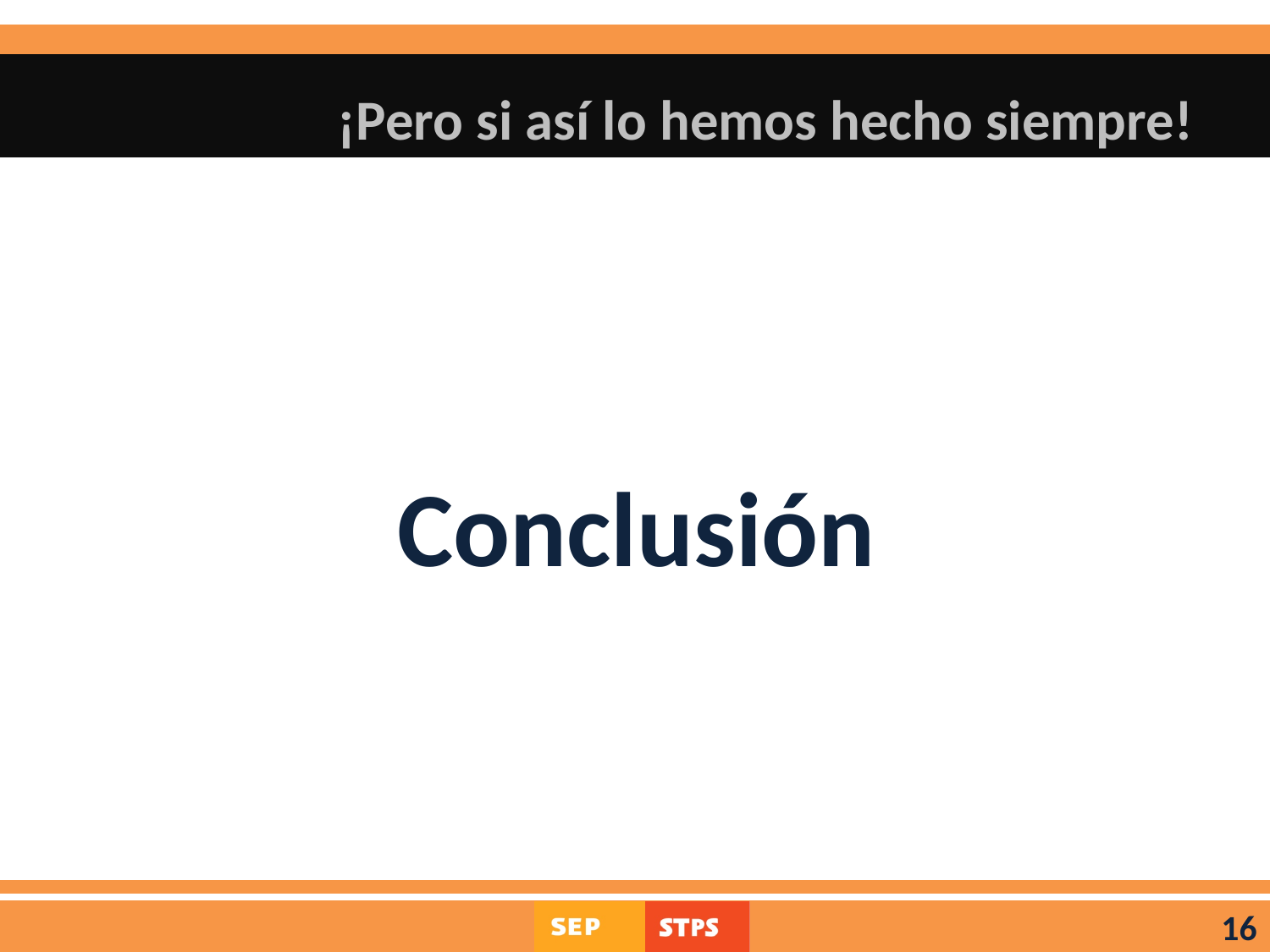

# ¡Pero si así lo hemos hecho siempre!
Conclusión

16